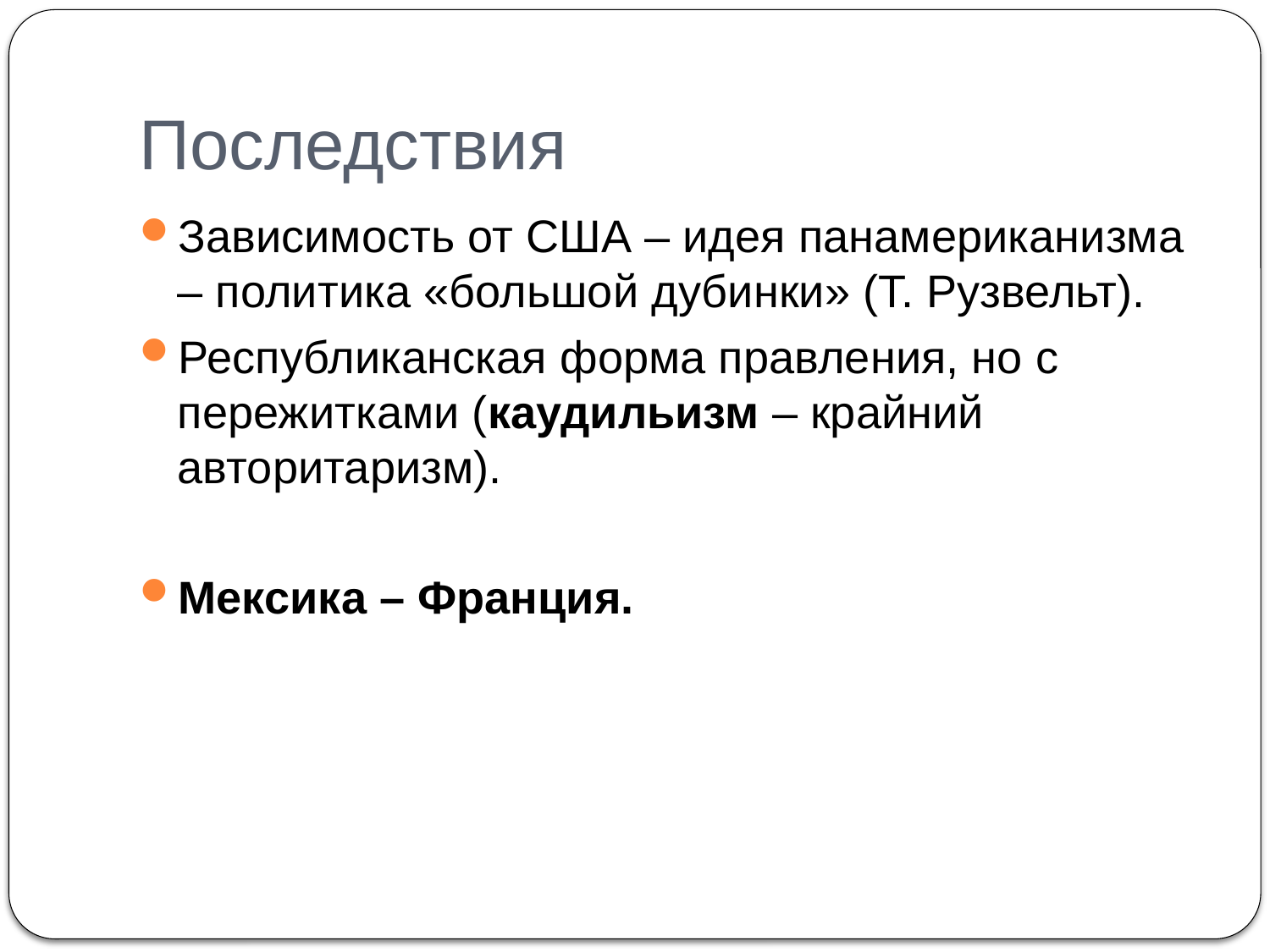

# Последствия
Зависимость от США – идея панамериканизма – политика «большой дубинки» (Т. Рузвельт).
Республиканская форма правления, но с пережитками (каудильизм – крайний авторитаризм).

Мексика – Франция.